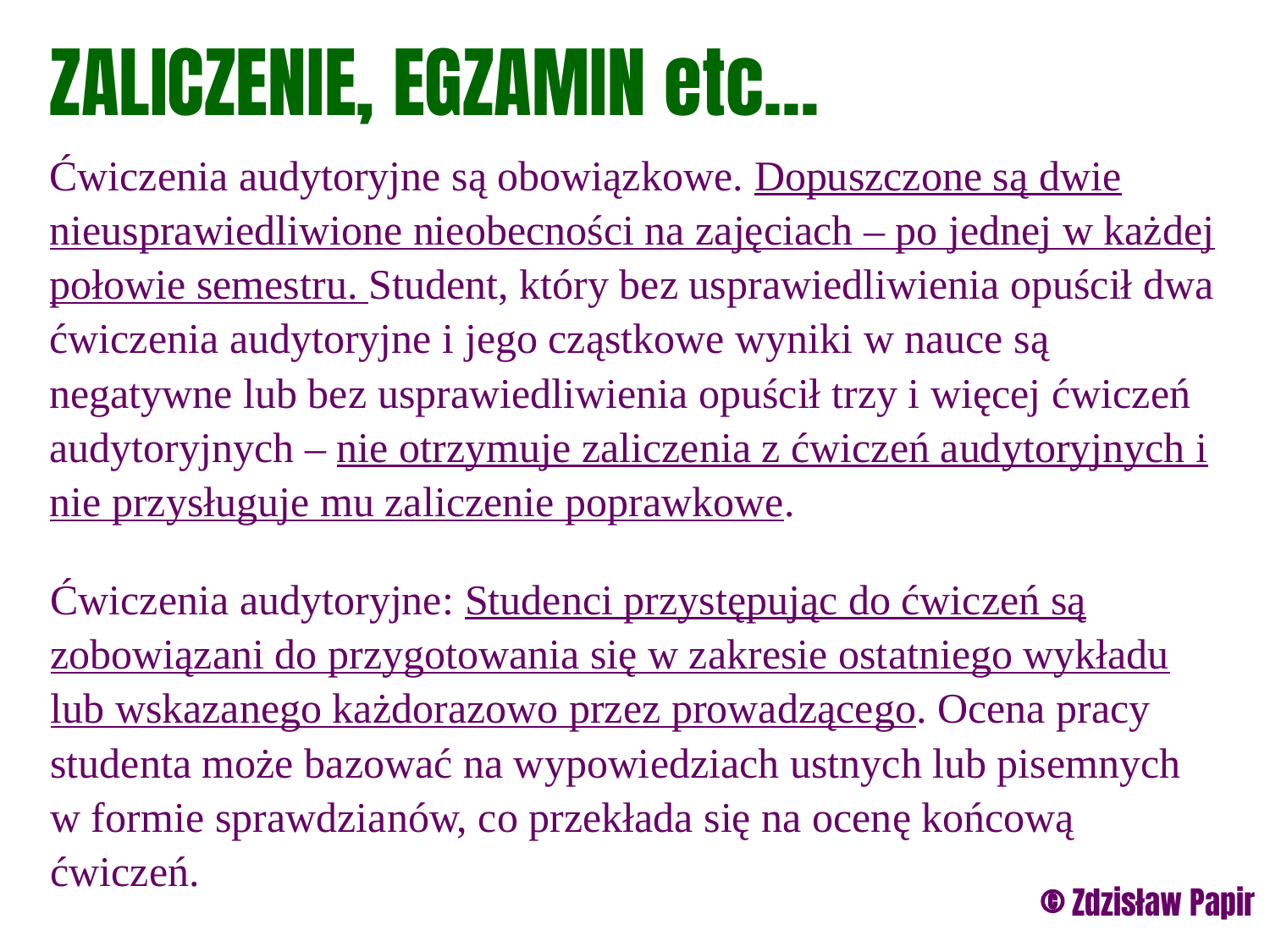

ZALICZENIE, EGZAMIN etc…
Ćwiczenia audytoryjne są obowiązkowe. Dopuszczone są dwie nieusprawiedliwione nieobecności na zajęciach – po jednej w każdej połowie semestru. Student, który bez usprawiedliwienia opuścił dwa ćwiczenia audytoryjne i jego cząstkowe wyniki w nauce są negatywne lub bez usprawiedliwienia opuścił trzy i więcej ćwiczeń audytoryjnych – nie otrzymuje zaliczenia z ćwiczeń audytoryjnych i nie przysługuje mu zaliczenie poprawkowe.
Ćwiczenia audytoryjne: Studenci przystępując do ćwiczeń są zobowiązani do przygotowania się w zakresie ostatniego wykładu lub wskazanego każdorazowo przez prowadzącego. Ocena pracy studenta może bazować na wypowiedziach ustnych lub pisemnych w formie sprawdzianów, co przekłada się na ocenę końcową ćwiczeń.
© Zdzisław Papir